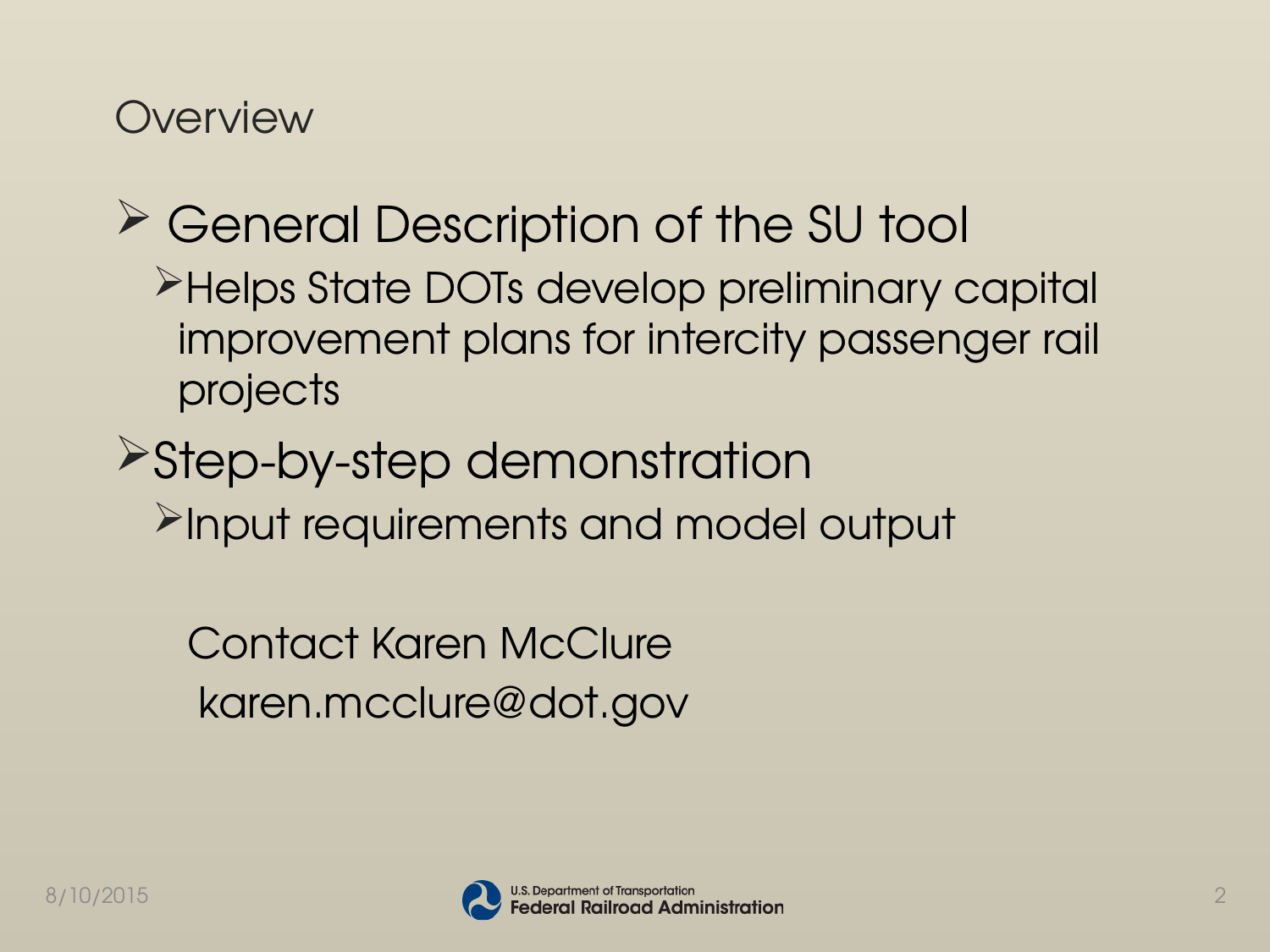

# Overview
 General Description of the SU tool
Helps State DOTs develop preliminary capital improvement plans for intercity passenger rail projects
Step-by-step demonstration
Input requirements and model output

   Contact Karen McClure
    karen.mcclure@dot.gov

8/10/2015
2